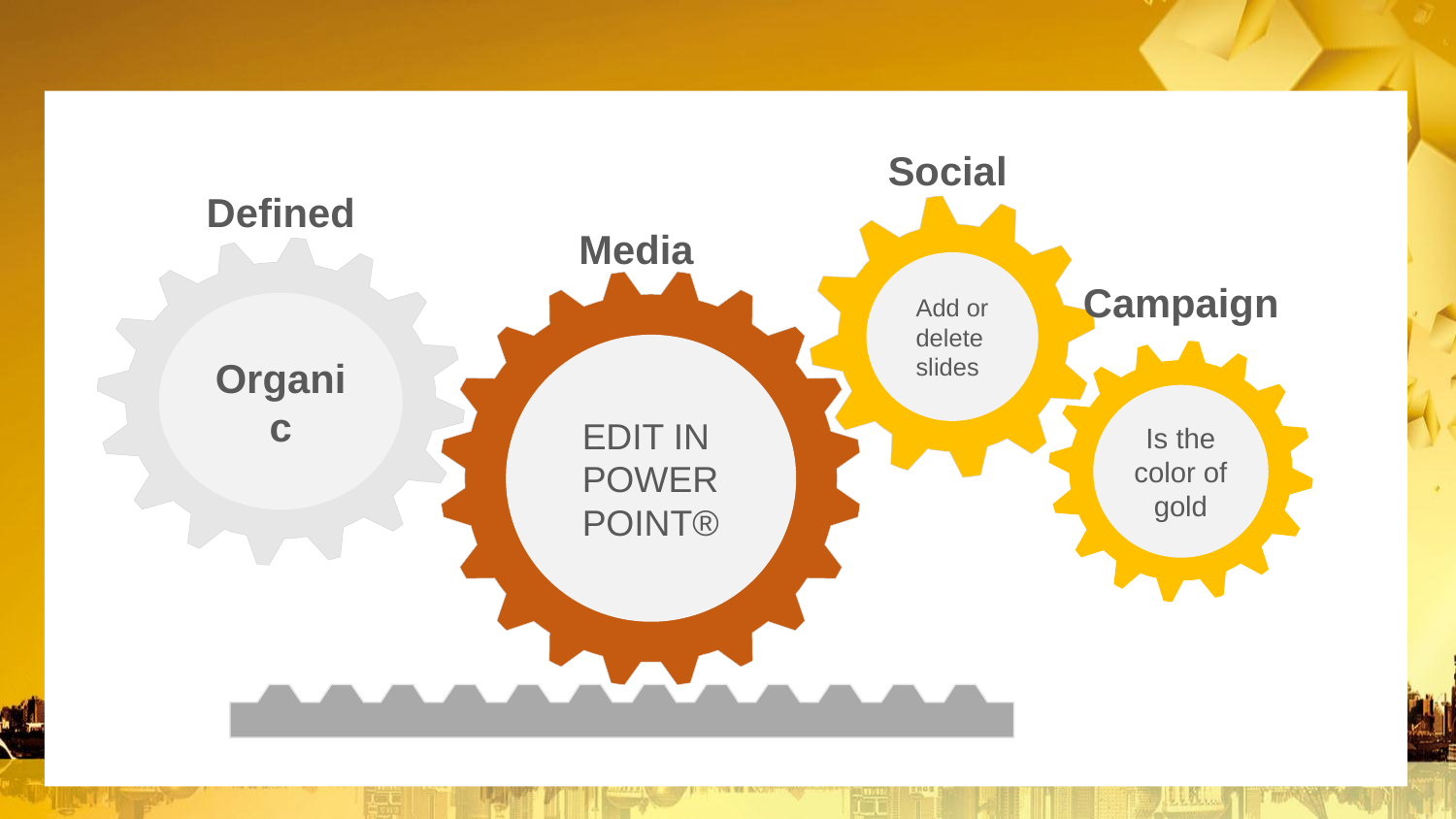

#
Social
Defined

Add or delete slides
Media

Organic
Campaign

EDIT IN
POWER
POINT®

Is the color of gold